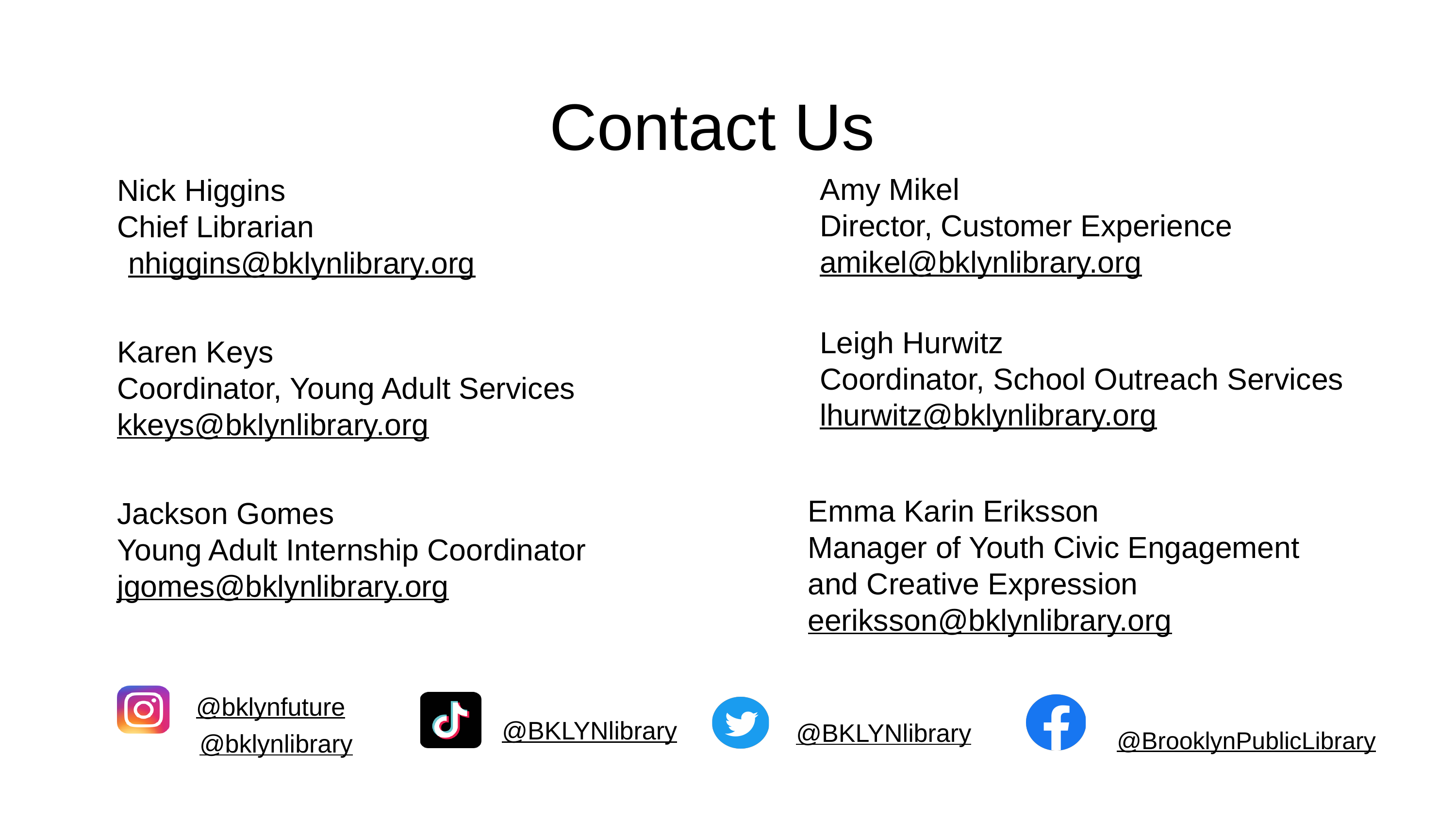

Contact Us
Amy Mikel
Director, Customer Experience
amikel@bklynlibrary.org
Nick Higgins
Chief Librarian
nhiggins@bklynlibrary.org
Leigh Hurwitz
Coordinator, School Outreach Services
lhurwitz@bklynlibrary.org
Karen Keys
Coordinator, Young Adult Services
kkeys@bklynlibrary.org
Emma Karin Eriksson
Manager of Youth Civic Engagement and Creative Expression
eeriksson@bklynlibrary.org
Jackson Gomes
Young Adult Internship Coordinator
jgomes@bklynlibrary.org
@bklynfuture

@bklynlibrary

@BKLYNlibrary

@BrooklynPublicLibrary

@BKLYNlibrary